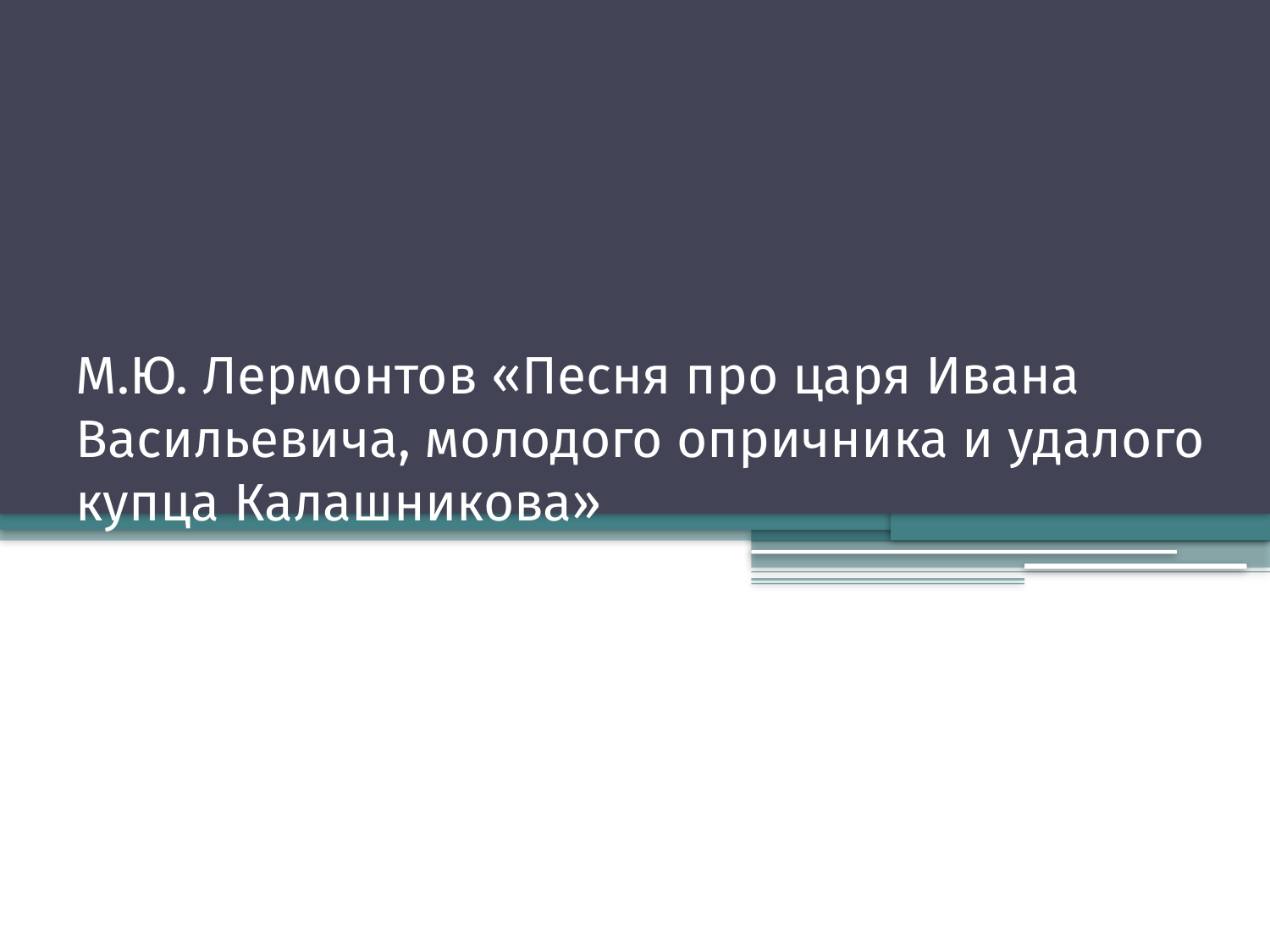

# М.Ю. Лермонтов «Песня про царя Ивана Васильевича, молодого опричника и удалого купца Калашникова»